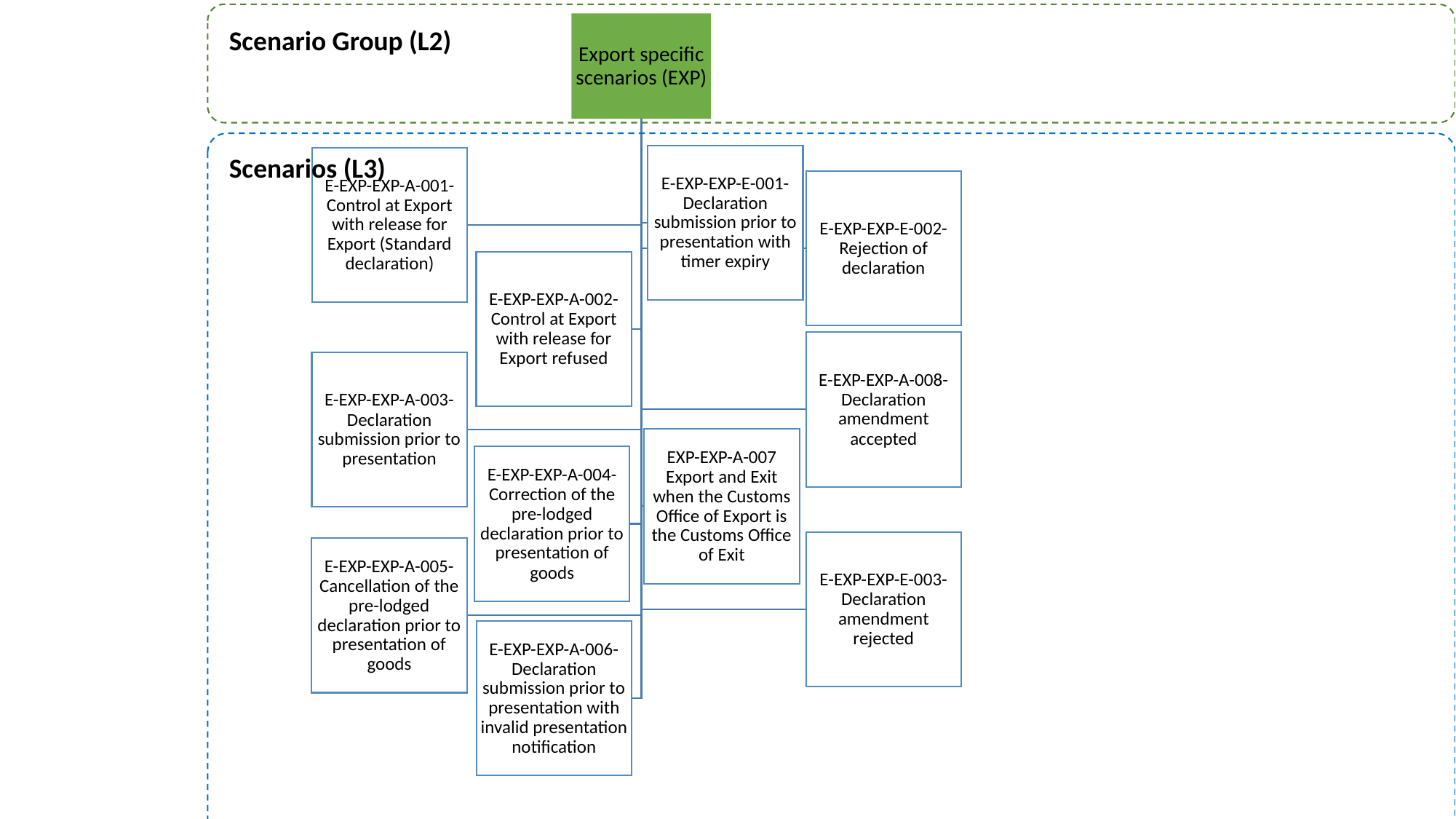

Export specific scenarios (EXP)
E-EXP-EXP-A-001-Control at Export with release for Export (Standard declaration)
E-EXP-EXP-A-002-Control at Export with release for Export refused
E-EXP-EXP-A-003-Declaration submission prior to presentation
E-EXP-EXP-A-004-Correction of the pre-lodged declaration prior to presentation of goods
E-EXP-EXP-A-005-Cancellation of the pre-lodged declaration prior to presentation of goods
E-EXP-EXP-A-006-Declaration submission prior to presentation with invalid presentation notification
E-EXP-EXP-E-001-Declaration submission prior to presentation with timer expiry
EXP-EXP-A-007 Export and Exit when the Customs Office of Export is the Customs Office of Exit
E-EXP-EXP-A-008-Declaration amendment accepted
E-EXP-EXP-E-002-Rejection of declaration
E-EXP-EXP-E-003-Declaration amendment rejected
Scenario Group (L2)

Scenarios (L3)